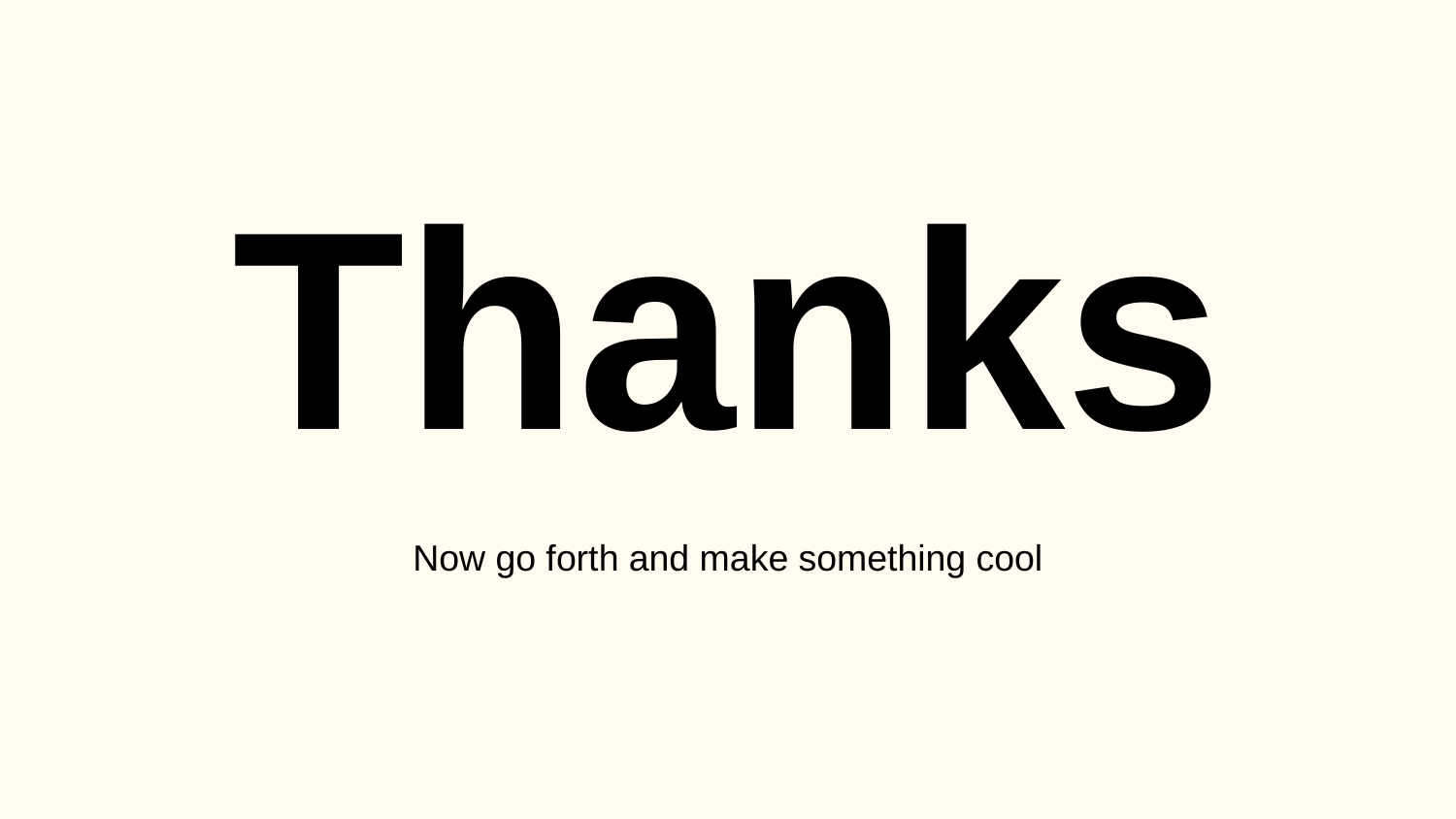

# Thanks
Now go forth and make something cool